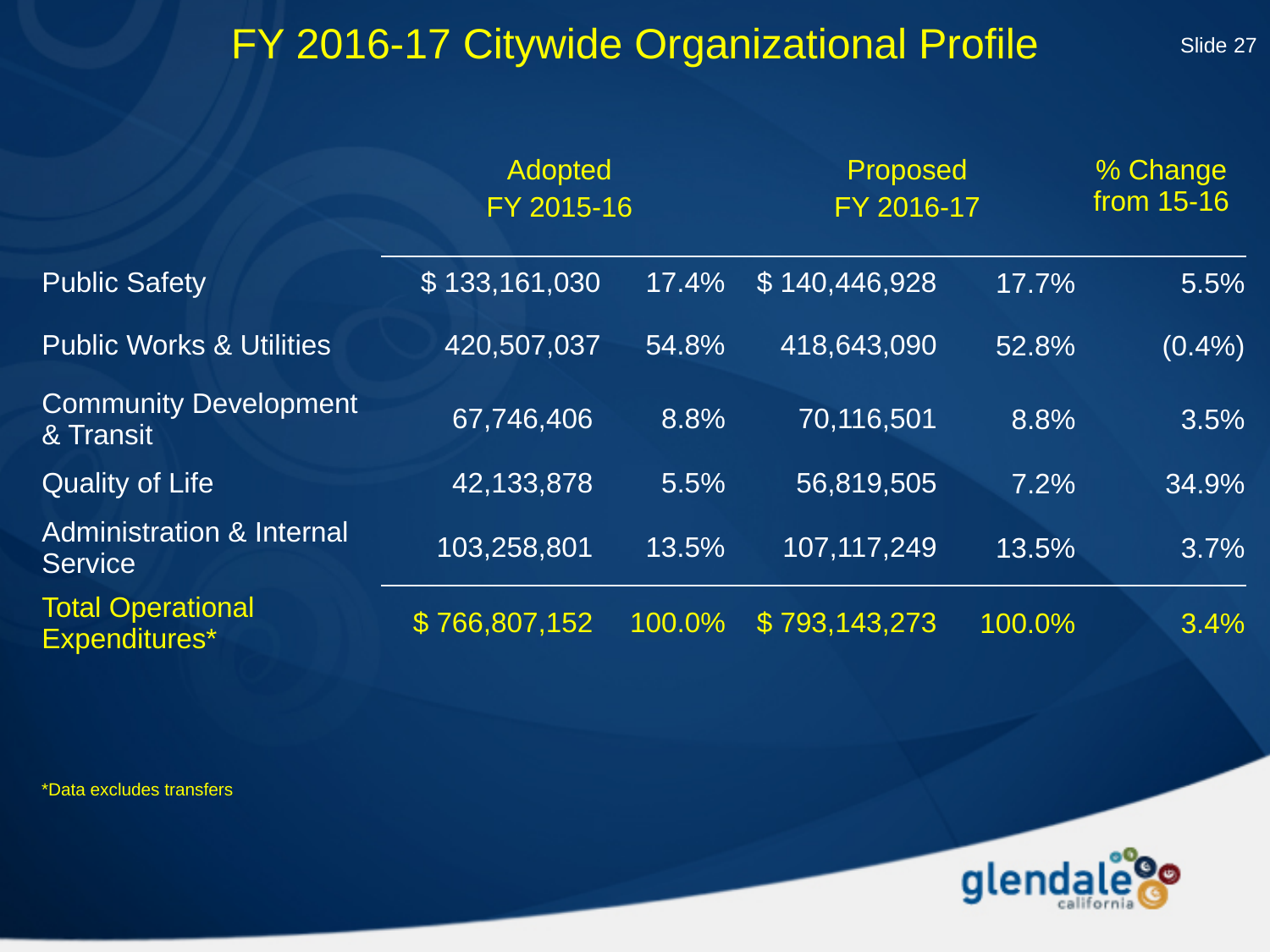

Slide 27
FY 2016-17 Citywide Organizational Profile
|  | Adopted FY 2015-16 |  | Proposed FY 2016-17 |  | % Change from 15-16 |
| --- | --- | --- | --- | --- | --- |
| Public Safety | $ 133,161,030 | 17.4% | $ 140,446,928 | 17.7% | 5.5% |
| Public Works & Utilities | 420,507,037 | 54.8% | 418,643,090 | 52.8% | (0.4%) |
| Community Development & Transit | 67,746,406 | 8.8% | 70,116,501 | 8.8% | 3.5% |
| Quality of Life | 42,133,878 | 5.5% | 56,819,505 | 7.2% | 34.9% |
| Administration & Internal Service | 103,258,801 | 13.5% | 107,117,249 | 13.5% | 3.7% |
| Total Operational Expenditures\* | $ 766,807,152 | 100.0% | $ 793,143,273 | 100.0% | 3.4% |
*Data excludes transfers